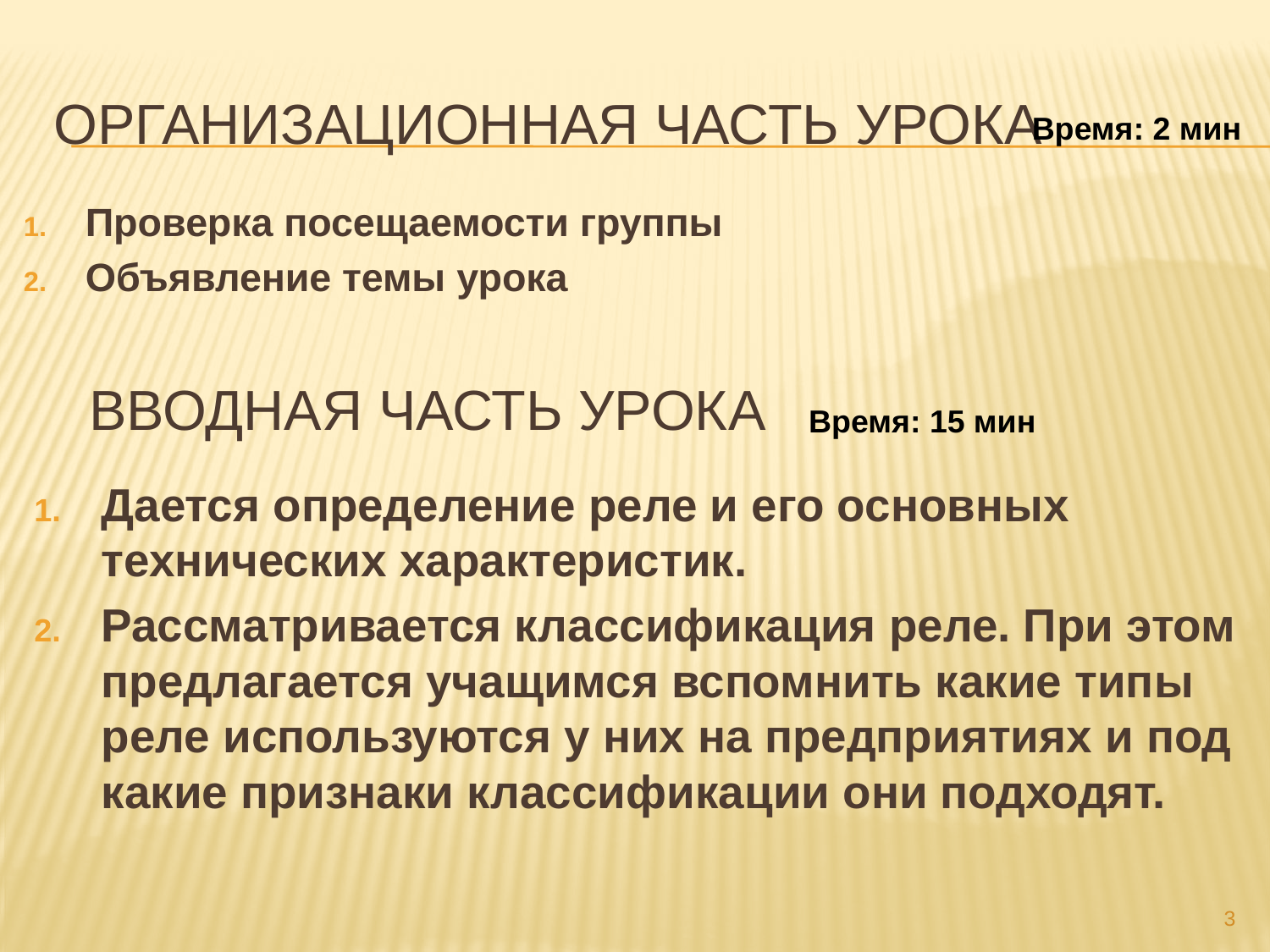

# Организационная часть урока

Проверка посещаемости группы
Объявление темы урока

Время: 2 мин
Вводная часть урока
Время: 15 мин

Дается определение реле и его основных технических характеристик.
Рассматривается классификация реле. При этом предлагается учащимся вспомнить какие типы реле используются у них на предприятиях и под какие признаки классификации они подходят.

3